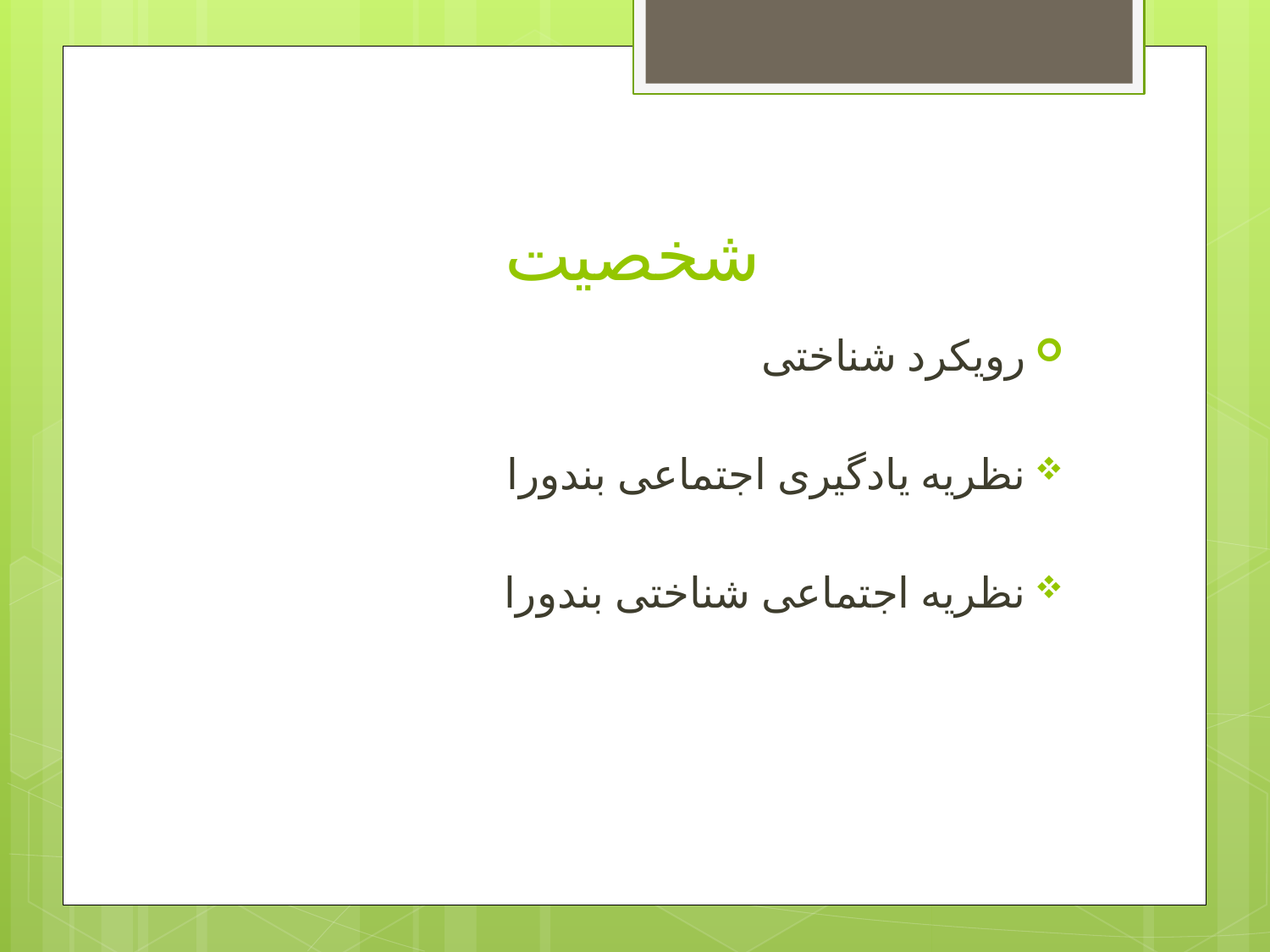

# شخصیت
رویکرد شناختی

نظریه یادگیری اجتماعی بندورا

نظریه اجتماعی شناختی بندورا